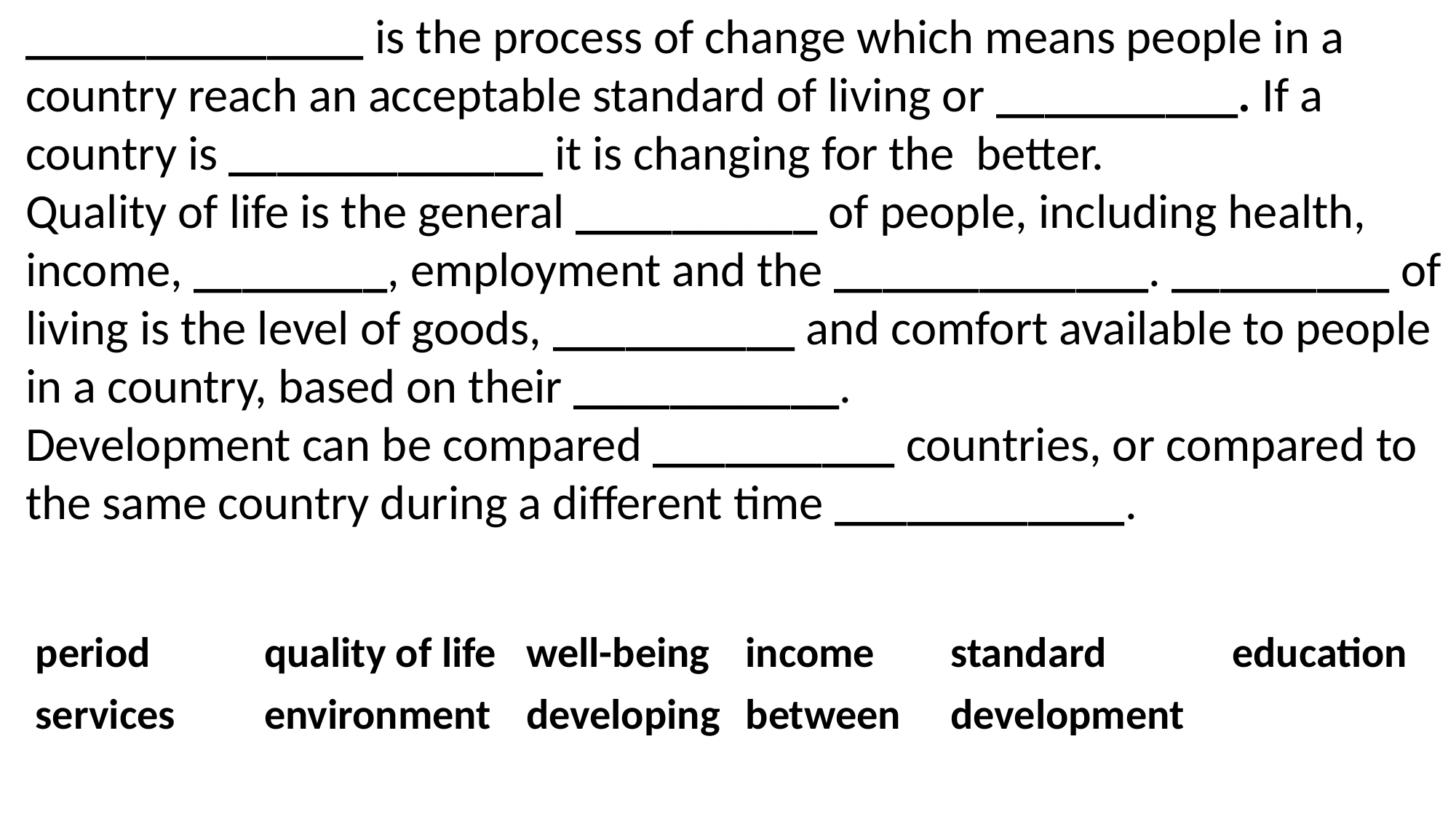

______________ is the process of change which means people in a country reach an acceptable standard of living or __________. If a country is _____________ it is changing for the  better.
Quality of life is the general __________ of people, including health, income, ________, employment and the _____________. _________ of living is the level of goods, __________ and comfort available to people in a country, based on their ___________.
Development can be compared __________ countries, or compared to the same country during a different time ____________.
| period | quality of life | well-being | income | standard | education |
| --- | --- | --- | --- | --- | --- |
| services | environment | developing | between | development |  |